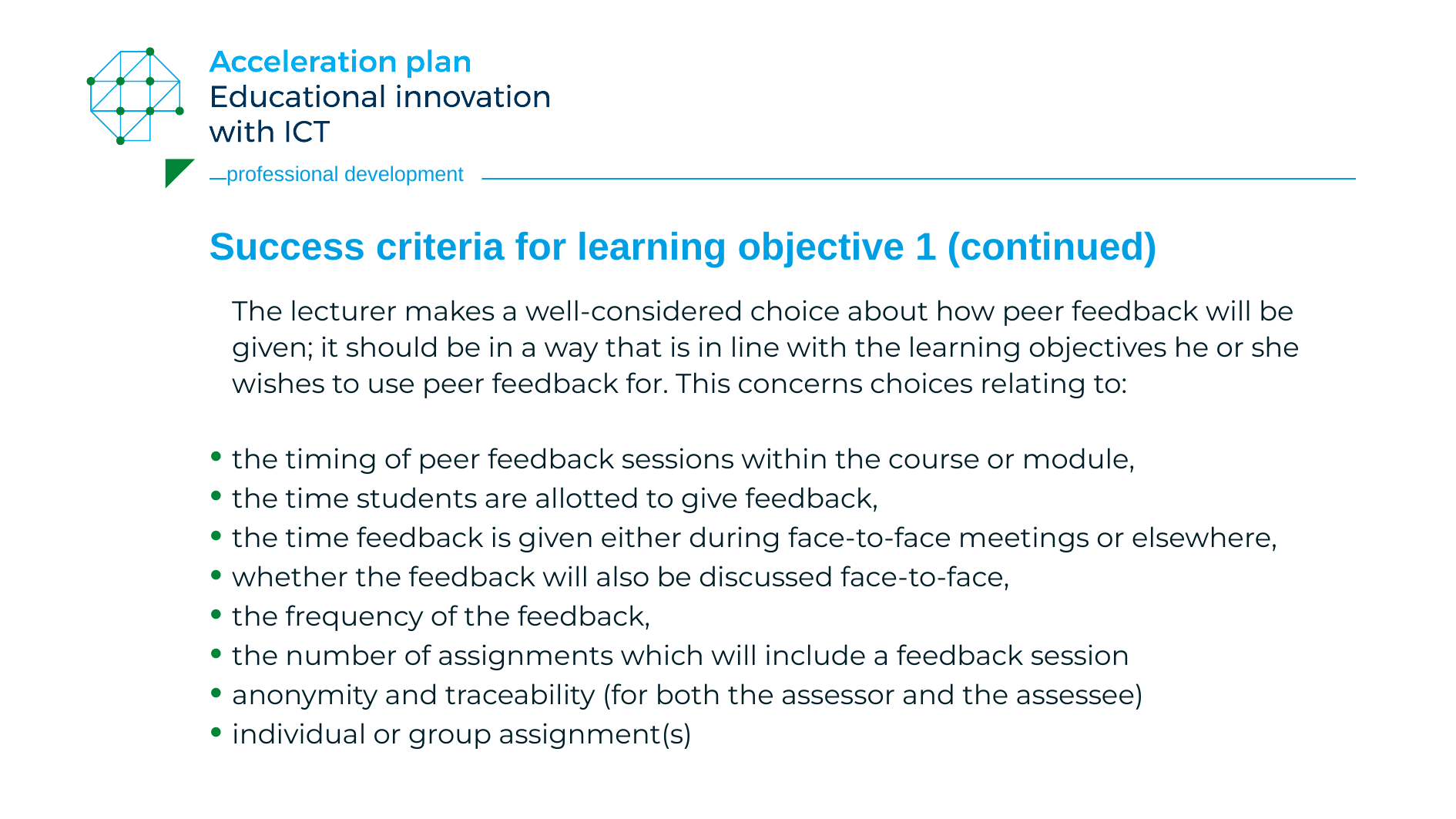

# Success criteria for learning objective 1 (continued)
The lecturer makes a well-considered choice about how peer feedback will be given; it should be in a way that is in line with the learning objectives he or she wishes to use peer feedback for. This concerns choices relating to:

the timing of peer feedback sessions within the course or module,
the time students are allotted to give feedback,
the time feedback is given either during face-to-face meetings or elsewhere,
whether the feedback will also be discussed face-to-face,
the frequency of the feedback,
the number of assignments which will include a feedback session
anonymity and traceability (for both the assessor and the assessee)
individual or group assignment(s)